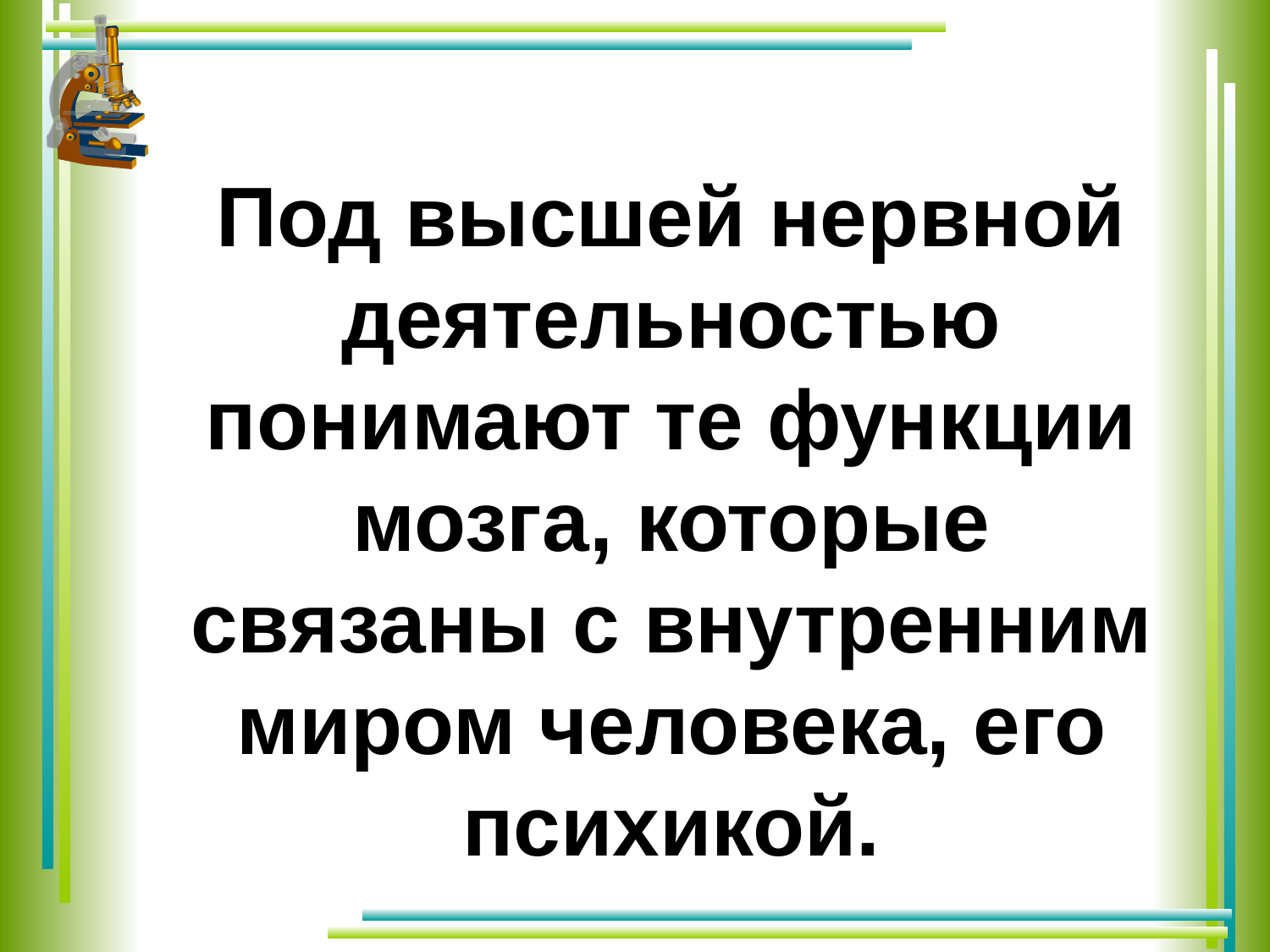

Под высшей нервной деятельностью понимают те функции мозга, которые связаны с внутренним миром человека, его психикой.